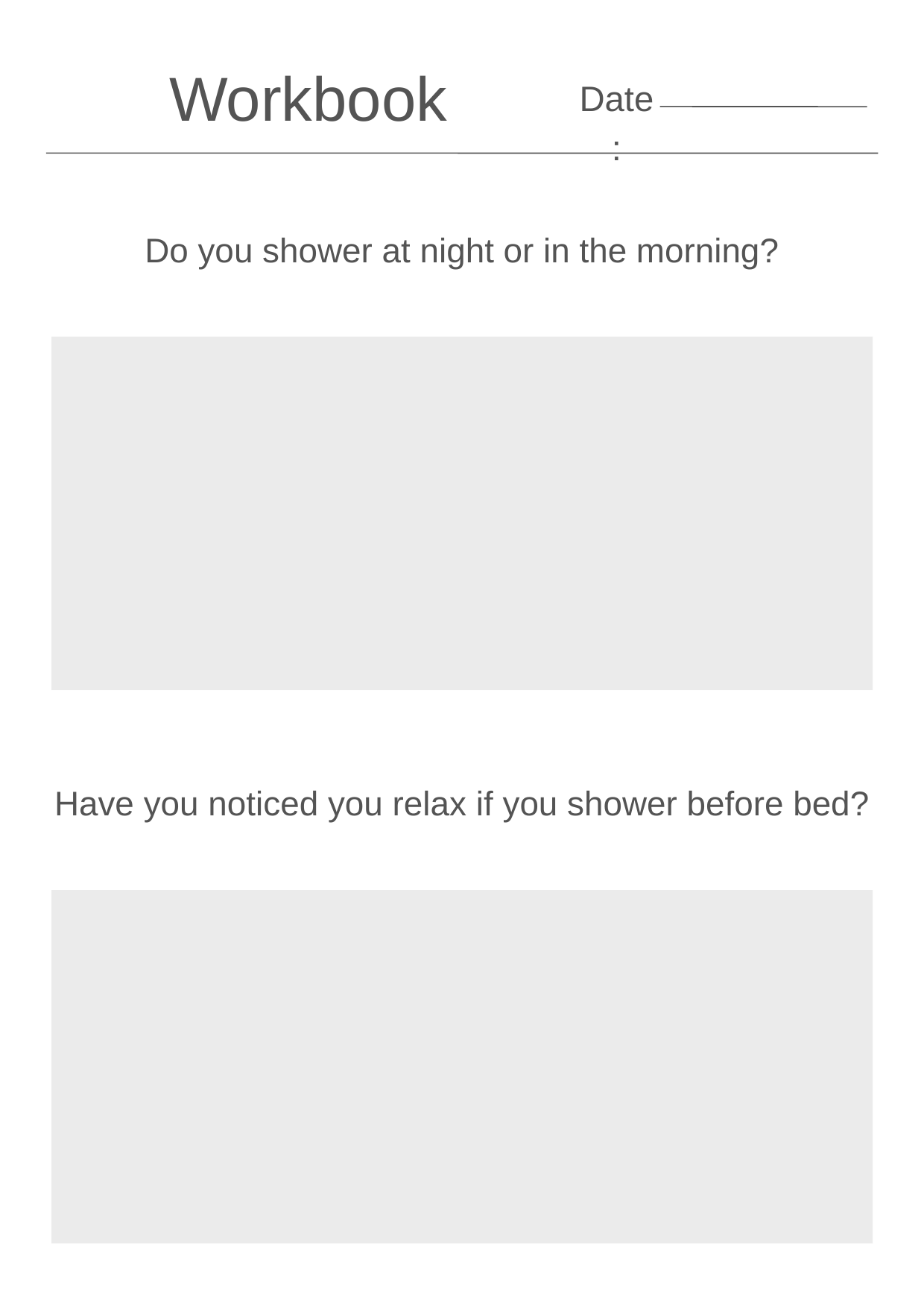

Workbook
Date:

Do you shower at night or in the morning?

Have you noticed you relax if you shower before bed?